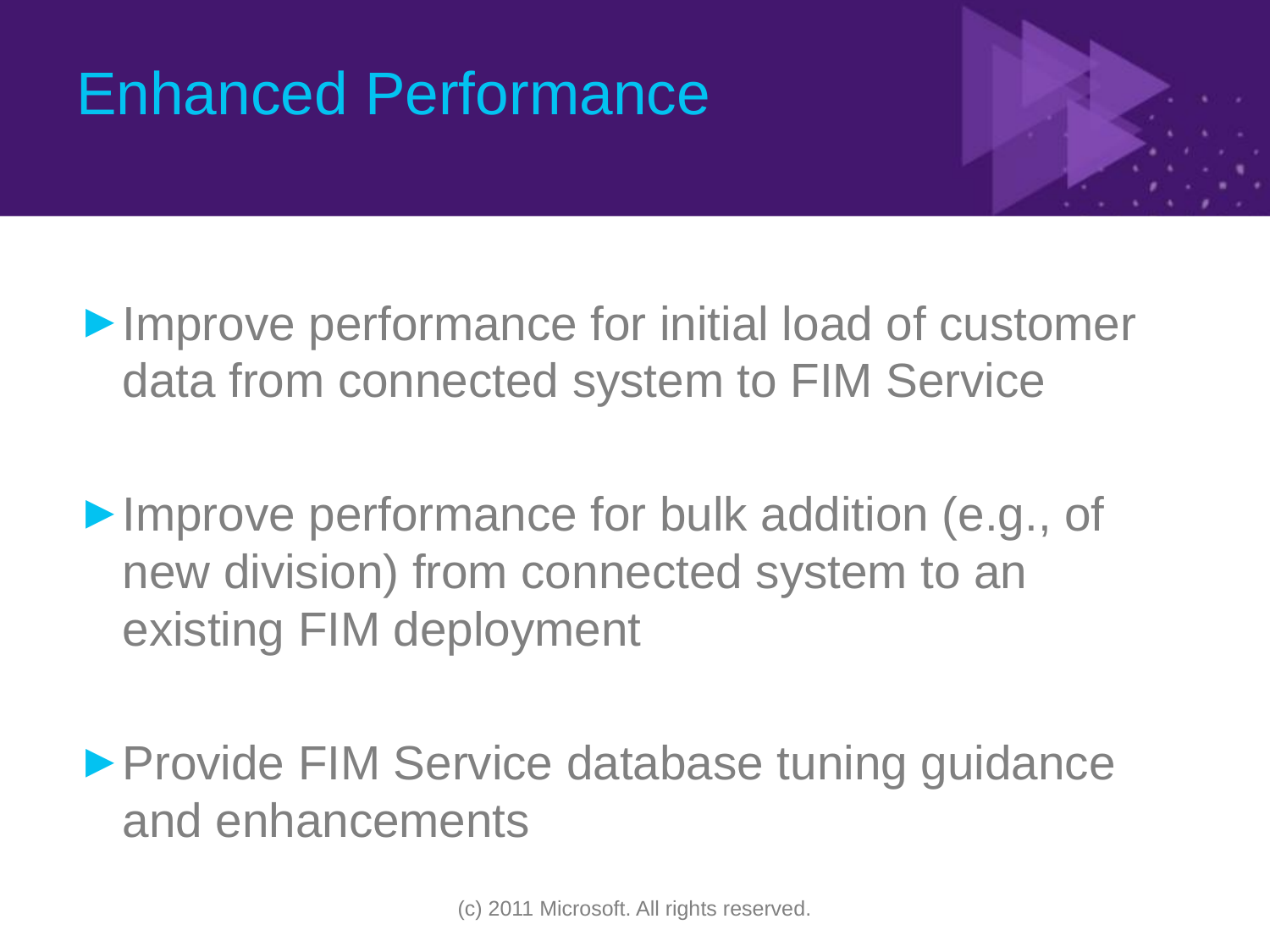

# Enhanced Performance
Improve performance for initial load of customer data from connected system to FIM Service

Improve performance for bulk addition (e.g., of new division) from connected system to an existing FIM deployment

Provide FIM Service database tuning guidance and enhancements
(c) 2011 Microsoft. All rights reserved.